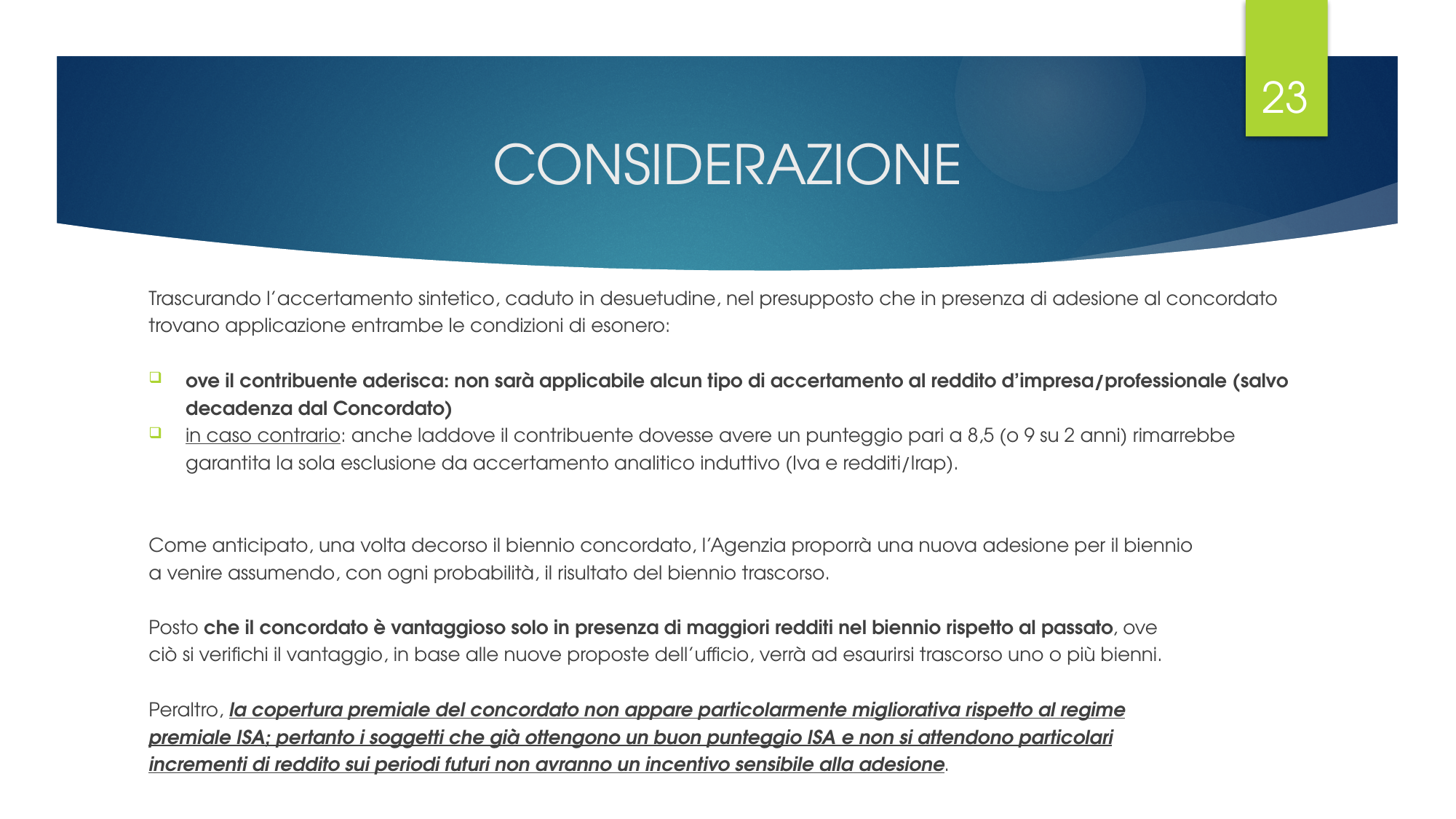

23
# CONSIDERAZIONE
Trascurando l’accertamento sintetico, caduto in desuetudine, nel presupposto che in presenza di adesione al concordato trovano applicazione entrambe le condizioni di esonero:

ove il contribuente aderisca: non sarà applicabile alcun tipo di accertamento al reddito d’impresa/professionale (salvo decadenza dal Concordato)
in caso contrario: anche laddove il contribuente dovesse avere un punteggio pari a 8,5 (o 9 su 2 anni) rimarrebbe garantita la sola esclusione da accertamento analitico induttivo (Iva e redditi/Irap).

Come anticipato, una volta decorso il biennio concordato, l’Agenzia proporrà una nuova adesione per il biennio
a venire assumendo, con ogni probabilità, il risultato del biennio trascorso.

Posto che il concordato è vantaggioso solo in presenza di maggiori redditi nel biennio rispetto al passato, ove
ciò si verifichi il vantaggio, in base alle nuove proposte dell’ufficio, verrà ad esaurirsi trascorso uno o più bienni.

Peraltro, la copertura premiale del concordato non appare particolarmente migliorativa rispetto al regime
premiale ISA; pertanto i soggetti che già ottengono un buon punteggio ISA e non si attendono particolari
incrementi di reddito sui periodi futuri non avranno un incentivo sensibile alla adesione.